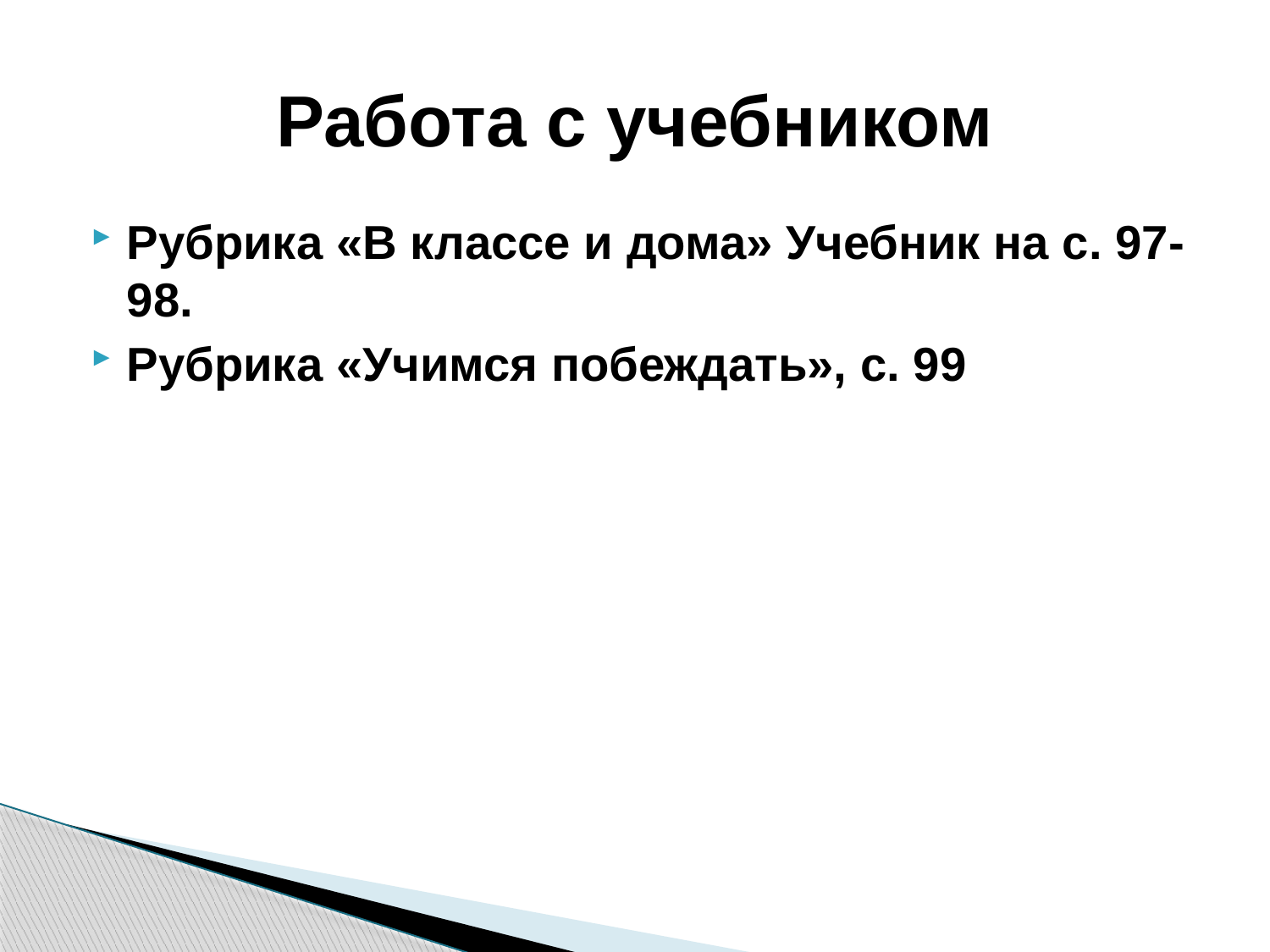

# Работа с учебником
Рубрика «В классе и дома» Учебник на с. 97- 98.
Рубрика «Учимся побеждать», с. 99